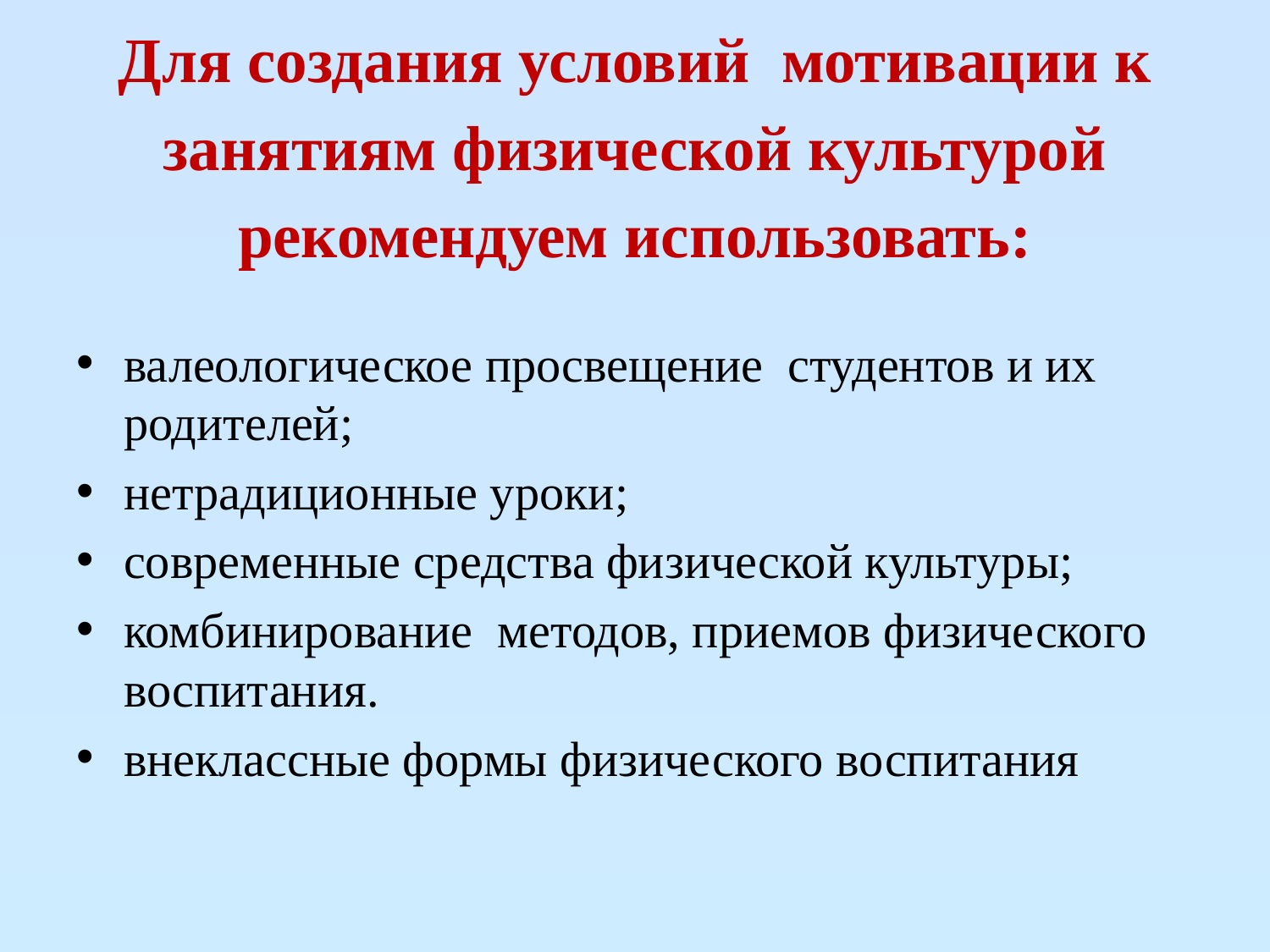

# Для создания условий  мотивации к занятиям физической культурой рекомендуем использовать:
валеологическое просвещение  студентов и их родителей;
нетрадиционные уроки;
современные средства физической культуры;
комбинирование  методов, приемов физического воспитания.
внеклассные формы физического воспитания